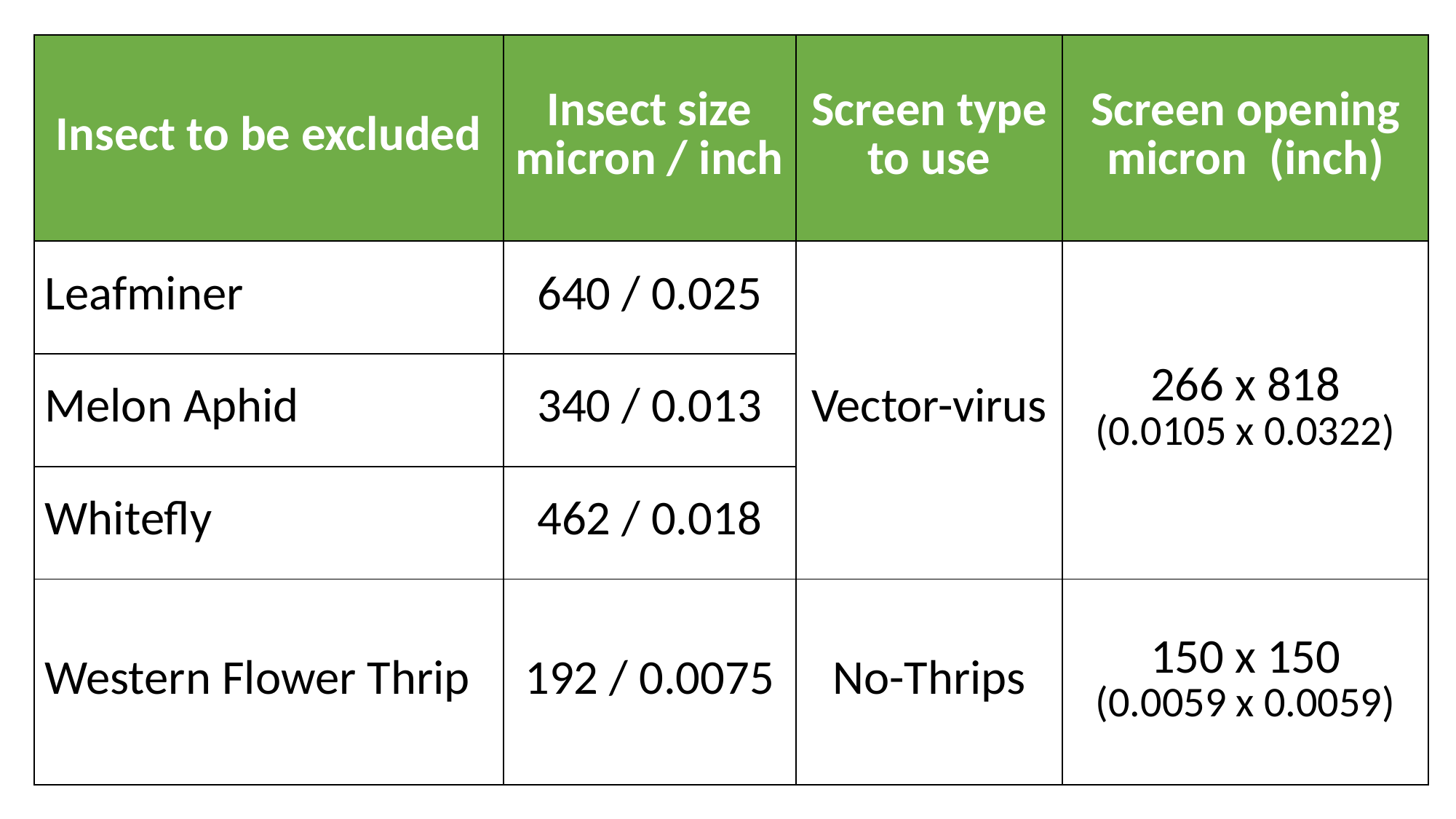

| Insect to be excluded | Insect size micron / inch | Screen type to use | Screen opening micron (inch) |
| --- | --- | --- | --- |
| Leafminer | 640 / 0.025 | Vector-virus | 266 x 818 (0.0105 x 0.0322) |
| Melon Aphid | 340 / 0.013 |  |  |
| Whitefly | 462 / 0.018 |  |  |
| Western Flower Thrip | 192 / 0.0075 | No-Thrips | 150 x 150 (0.0059 x 0.0059) |